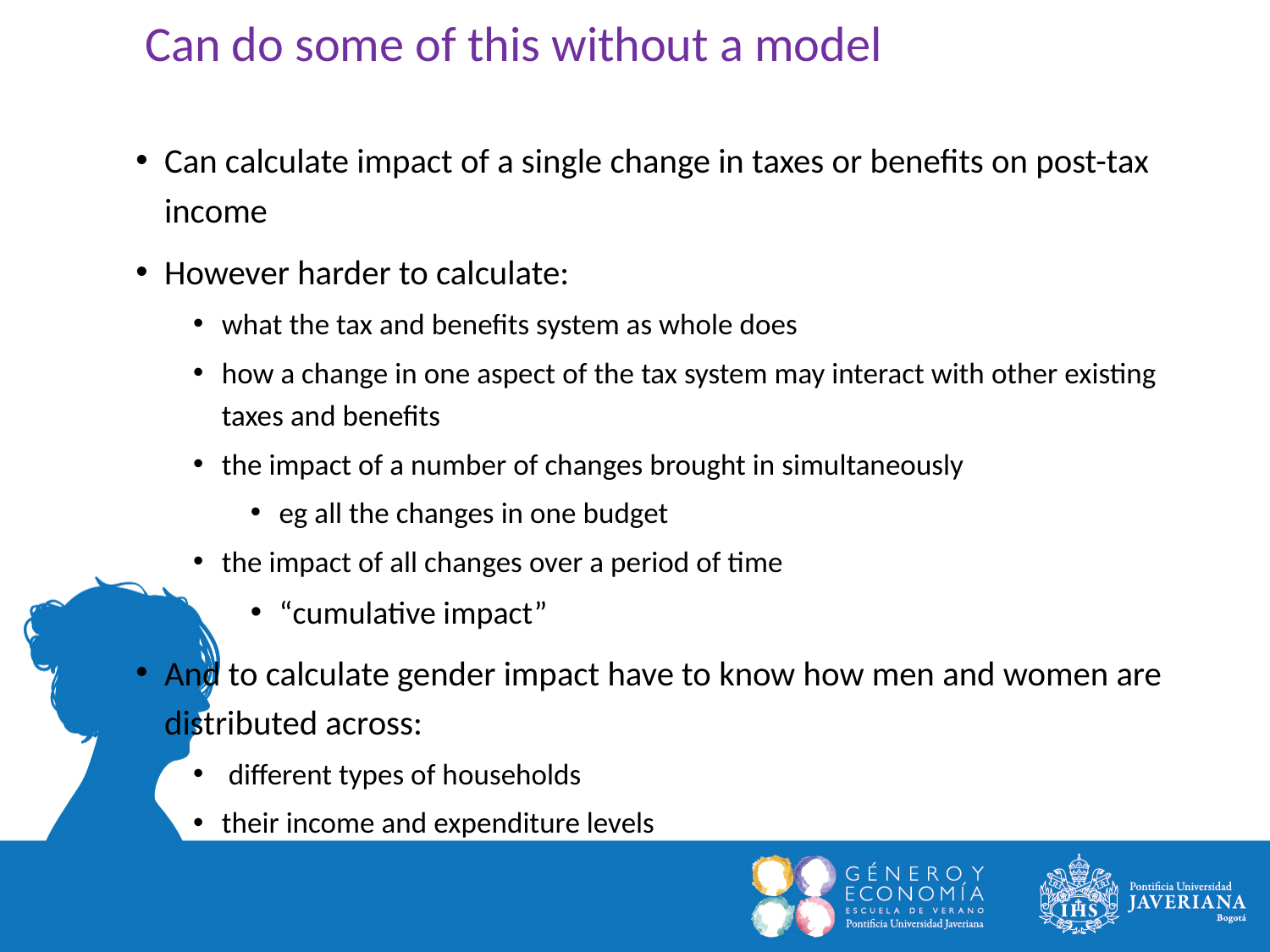

Can do some of this without a model
Can calculate impact of a single change in taxes or benefits on post-tax income
However harder to calculate:
what the tax and benefits system as whole does
how a change in one aspect of the tax system may interact with other existing taxes and benefits
the impact of a number of changes brought in simultaneously
eg all the changes in one budget
the impact of all changes over a period of time
“cumulative impact”
And to calculate gender impact have to know how men and women are distributed across:
 different types of households
their income and expenditure levels